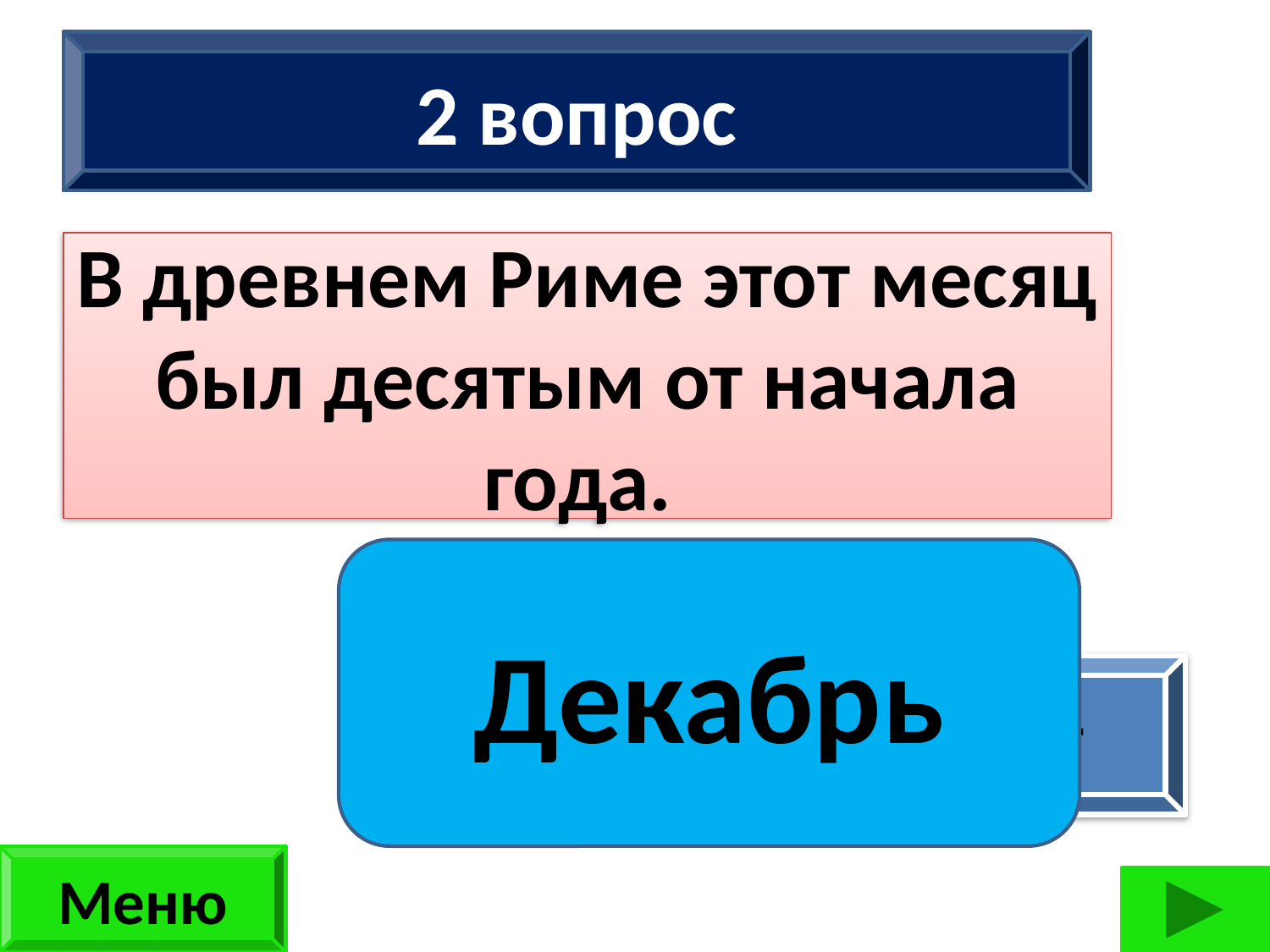

2 вопрос
В древнем Риме этот месяц был десятым от начала года.
Декабрь
Сколько ног имеют 2 жука, 3 паука, 2 ужа, 3 чижа? (42 ноги)
ответ
Меню